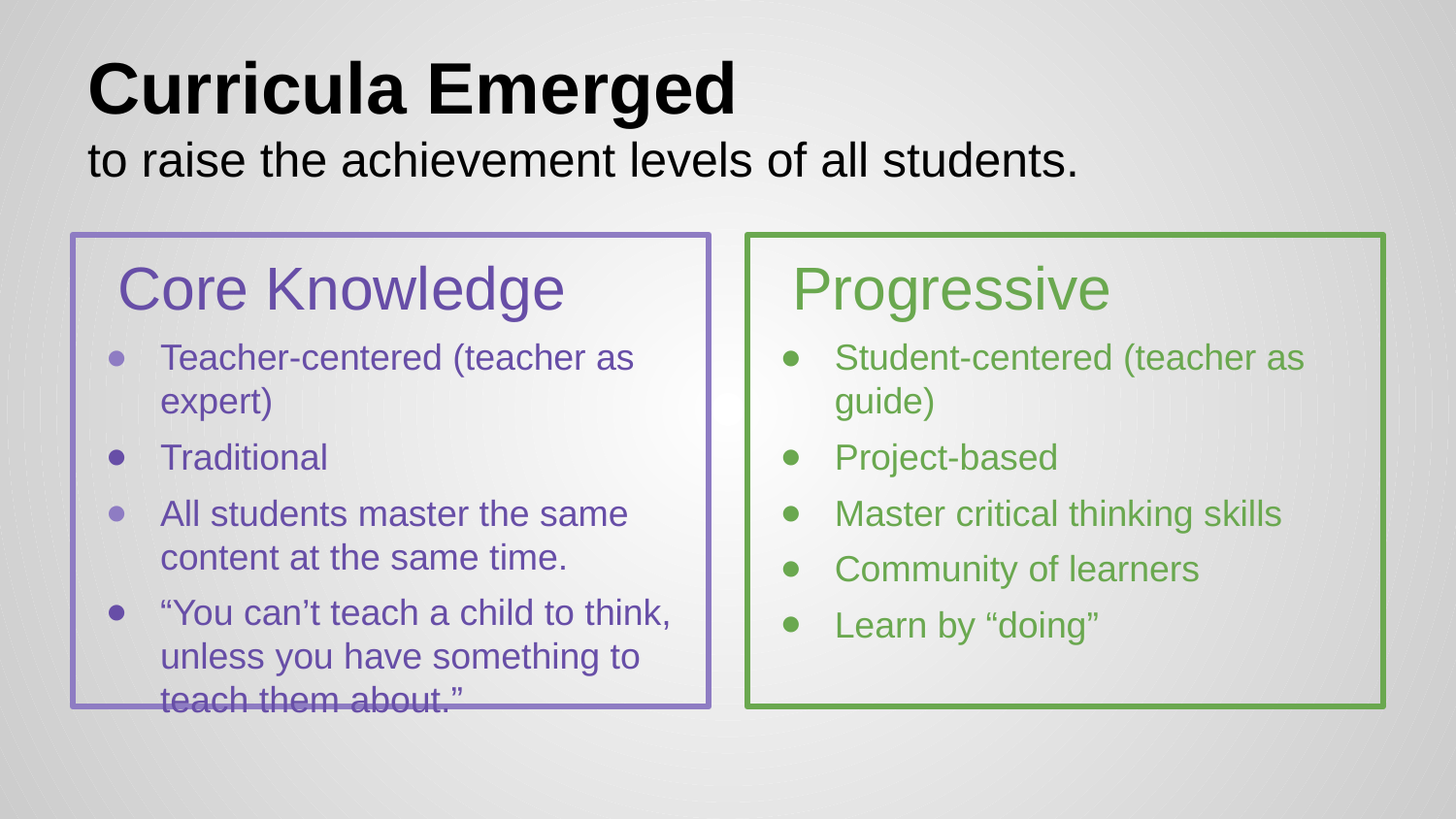

# Curricula Emerged
to raise the achievement levels of all students.
Core Knowledge
Teacher-centered (teacher as expert)
Traditional
All students master the same content at the same time.
“You can’t teach a child to think, unless you have something to teach them about.”

Progressive
Student-centered (teacher as guide)
Project-based
Master critical thinking skills
Community of learners
Learn by “doing”